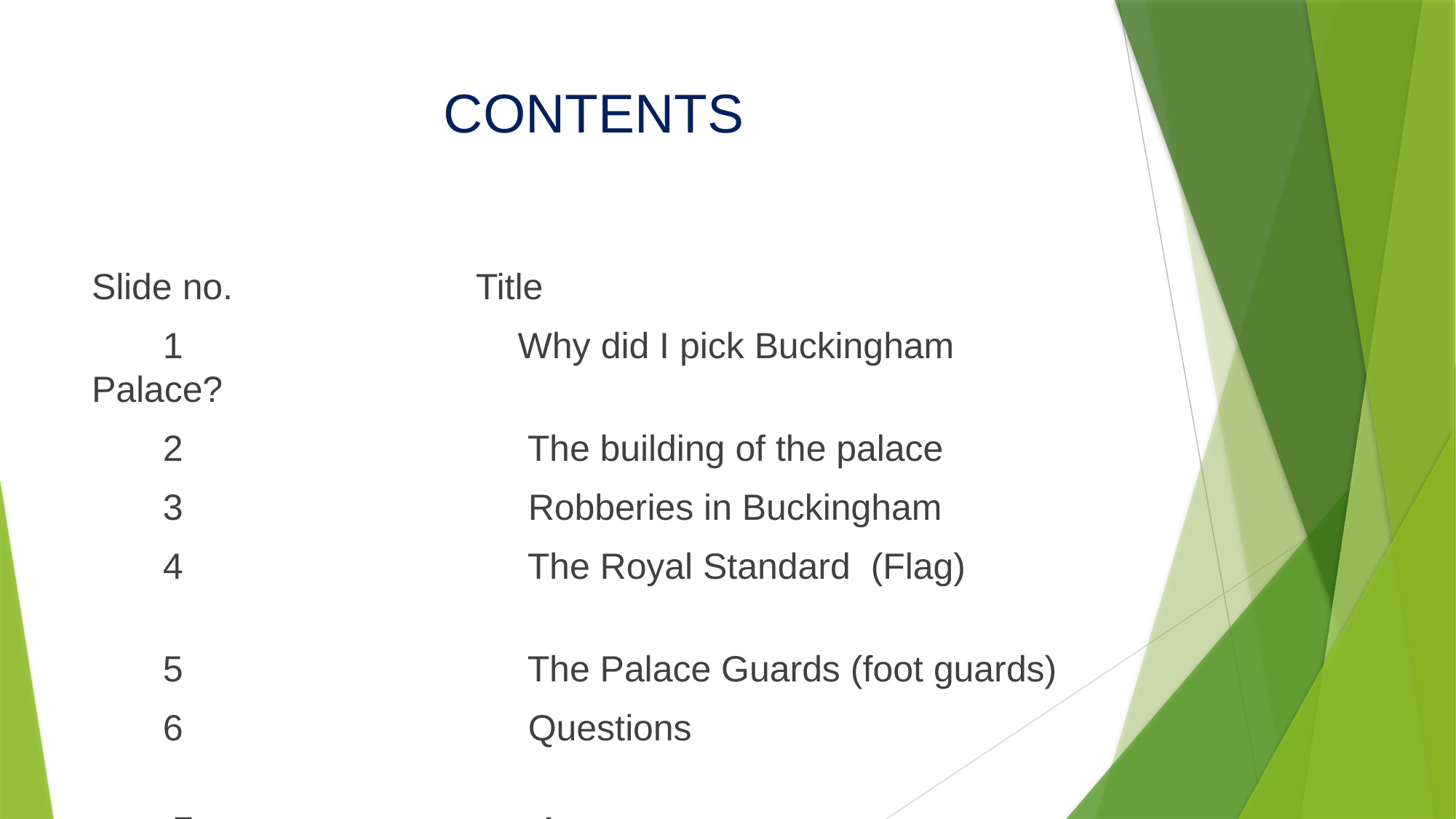

# CONTENTS
Slide no.                        Title
       1                                 Why did I pick Buckingham Palace?
       2                                  The building of the palace
       3                                  Robberies in Buckingham
       4                                  The Royal Standard  (Flag)
       5                                  The Palace Guards (foot guards)
       6                                  Questions
        7                                  Answers